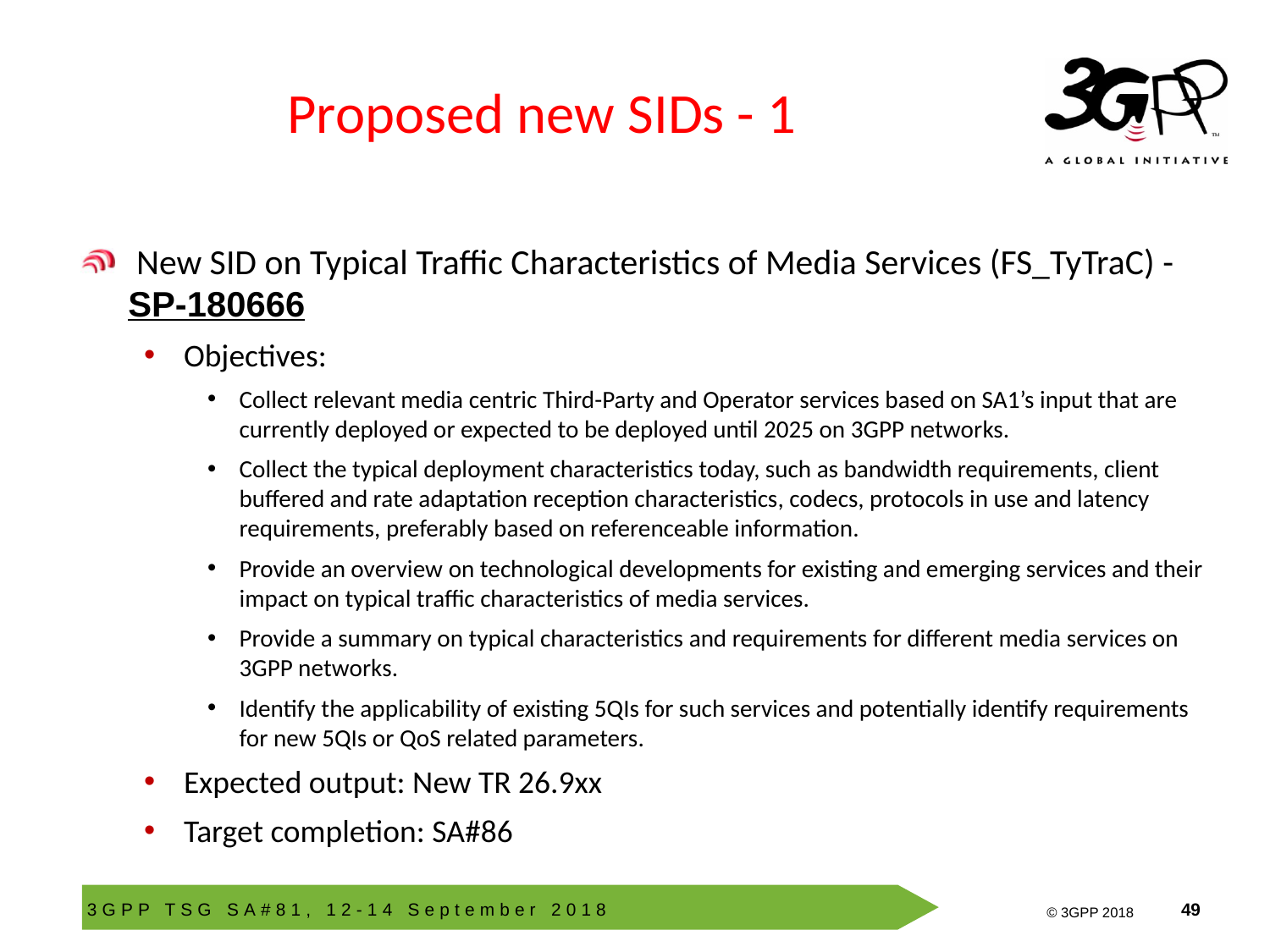

# Proposed new SIDs - 1

 New SID on Typical Traffic Characteristics of Media Services (FS_TyTraC) - SP-180666
Objectives:
Collect relevant media centric Third-Party and Operator services based on SA1’s input that are currently deployed or expected to be deployed until 2025 on 3GPP networks.
Collect the typical deployment characteristics today, such as bandwidth requirements, client buffered and rate adaptation reception characteristics, codecs, protocols in use and latency requirements, preferably based on referenceable information.
Provide an overview on technological developments for existing and emerging services and their impact on typical traffic characteristics of media services.
Provide a summary on typical characteristics and requirements for different media services on 3GPP networks.
Identify the applicability of existing 5QIs for such services and potentially identify requirements for new 5QIs or QoS related parameters.
Expected output: New TR 26.9xx
Target completion: SA#86